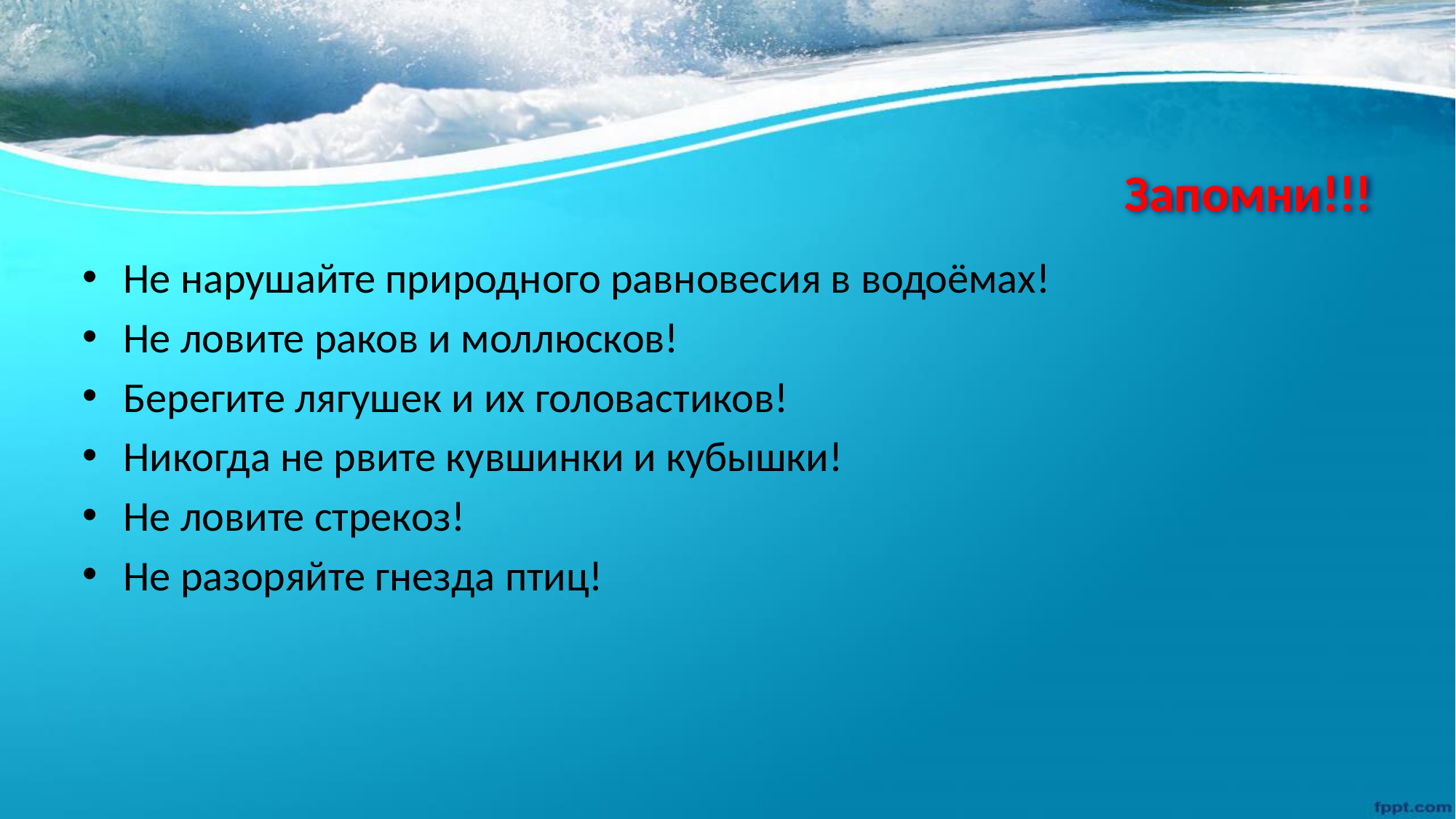

# Запомни!!!
Не нарушайте природного равновесия в водоёмах!
Не ловите раков и моллюсков!
Берегите лягушек и их головастиков!
Никогда не рвите кувшинки и кубышки!
Не ловите стрекоз!
Не разоряйте гнезда птиц!